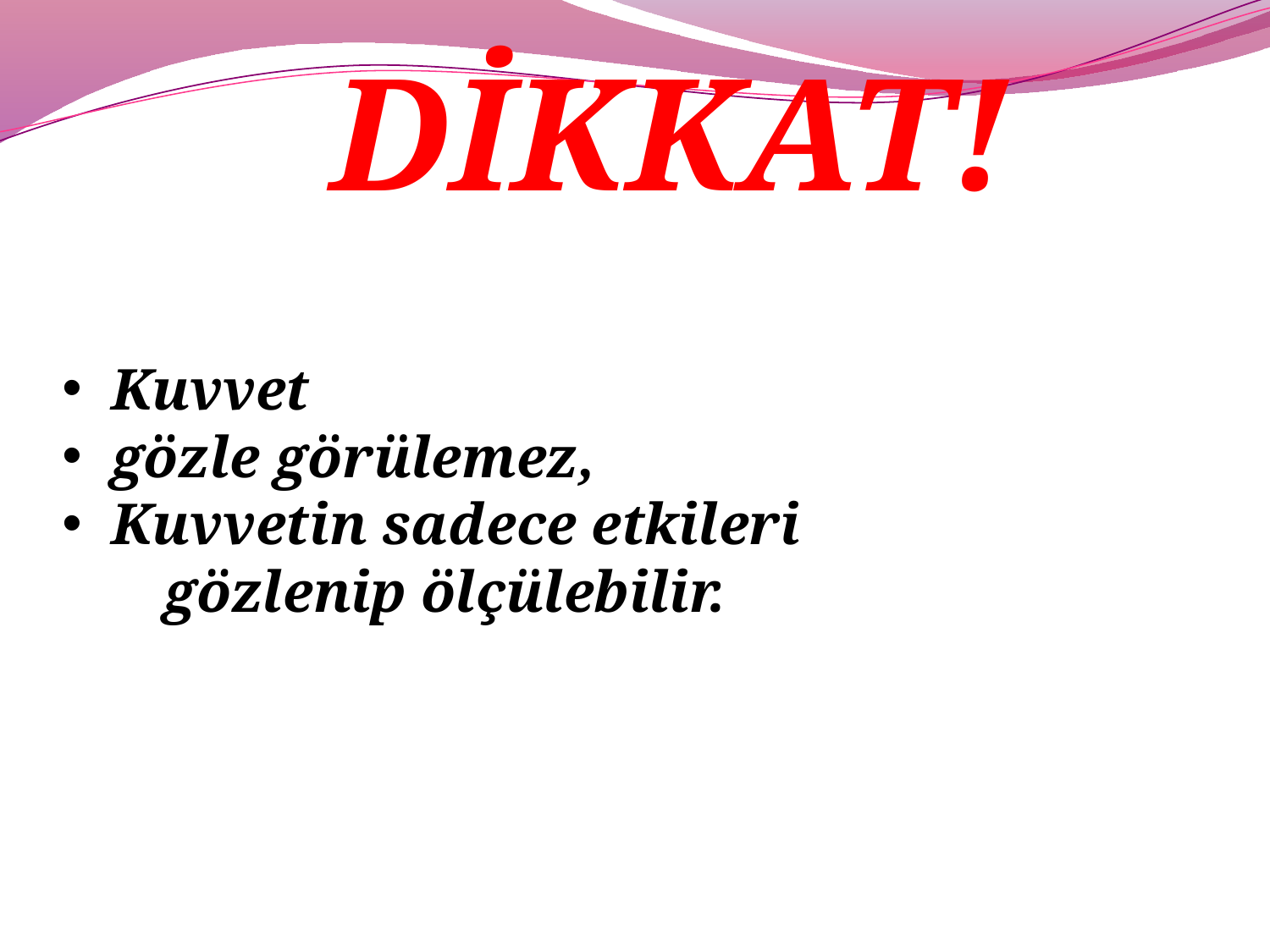

DİKKAT!
  Kuvvet
  gözle görülemez,
  Kuvvetin sadece etkileri        gözlenip ölçülebilir.